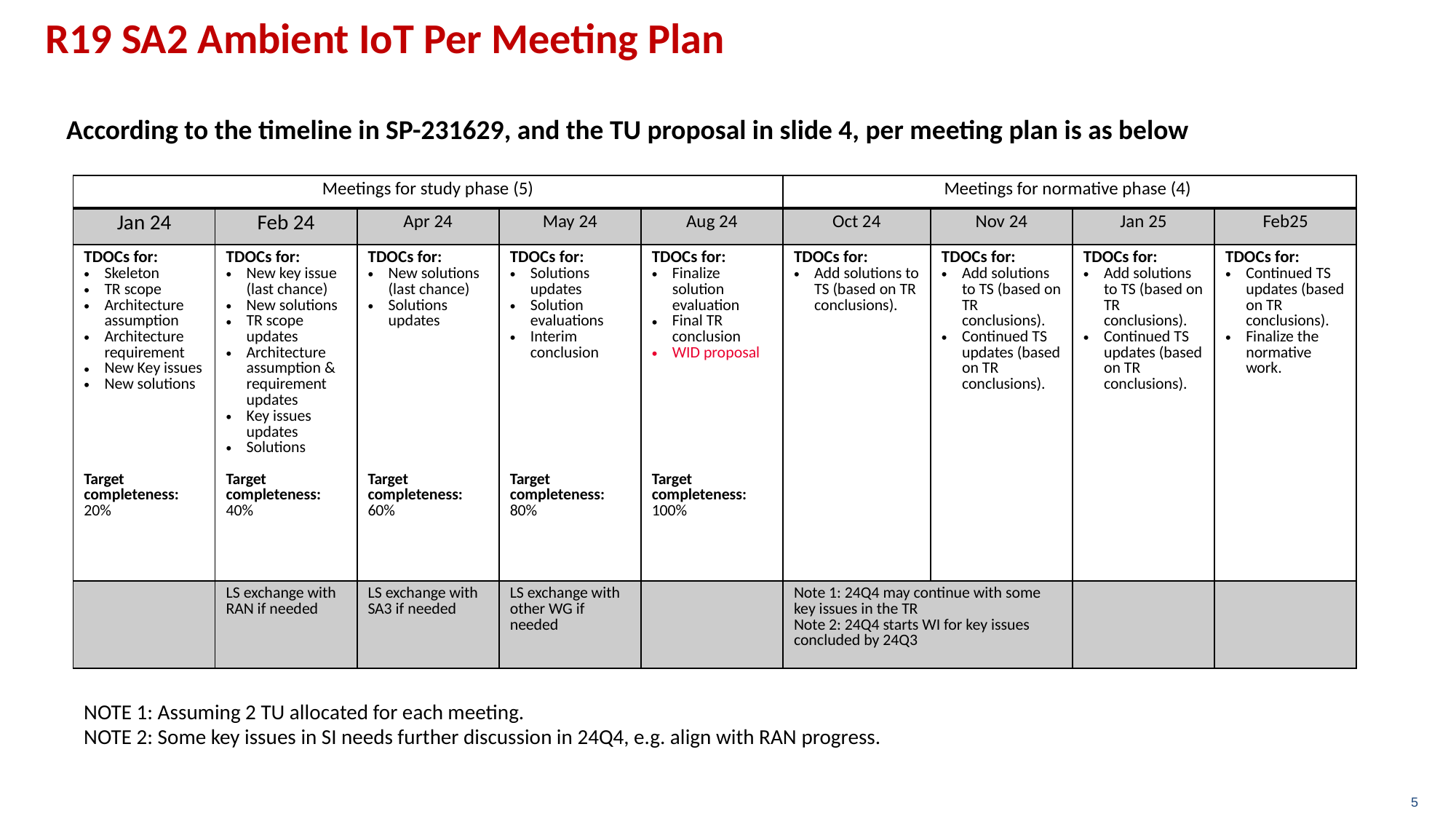

R19 SA2 Ambient IoT Per Meeting Plan
According to the timeline in SP-231629, and the TU proposal in slide 4, per meeting plan is as below
| Meetings for study phase (5) |  |  |  | Meeting for normative phase(3) | Meetings for normative phase (4) |  |  |  |
| --- | --- | --- | --- | --- | --- | --- | --- | --- |
| Jan 24 | Feb 24 | Apr 24 | May 24 | Aug 24 | Oct 24 | Nov 24 | Jan 25 | Feb25 |
| TDOCs for: Skeleton TR scope Architecture assumption Architecture requirement New Key issues New solutions Target completeness: 20% | TDOCs for: New key issue (last chance) New solutions TR scope updates Architecture assumption & requirement updates Key issues updates Solutions Target completeness: 40% | TDOCs for: New solutions (last chance) Solutions updates Target completeness: 60% | TDOCs for: Solutions updates Solution evaluations Interim conclusion Target completeness: 80% | TDOCs for: Finalize solution evaluation Final TR conclusion WID proposal Target completeness: 100% | TDOCs for: Add solutions to TS (based on TR conclusions). | TDOCs for: Add solutions to TS (based on TR conclusions). Continued TS updates (based on TR conclusions). | TDOCs for: Add solutions to TS (based on TR conclusions). Continued TS updates (based on TR conclusions). | TDOCs for: Continued TS updates (based on TR conclusions). Finalize the normative work. |
|  | LS exchange with RAN if needed | LS exchange with SA3 if needed | LS exchange with other WG if needed |  | Note 1: 24Q4 may continue with some key issues in the TR Note 2: 24Q4 starts WI for key issues concluded by 24Q3 |  |  |  |
NOTE 1: Assuming 2 TU allocated for each meeting.
NOTE 2: Some key issues in SI needs further discussion in 24Q4, e.g. align with RAN progress.